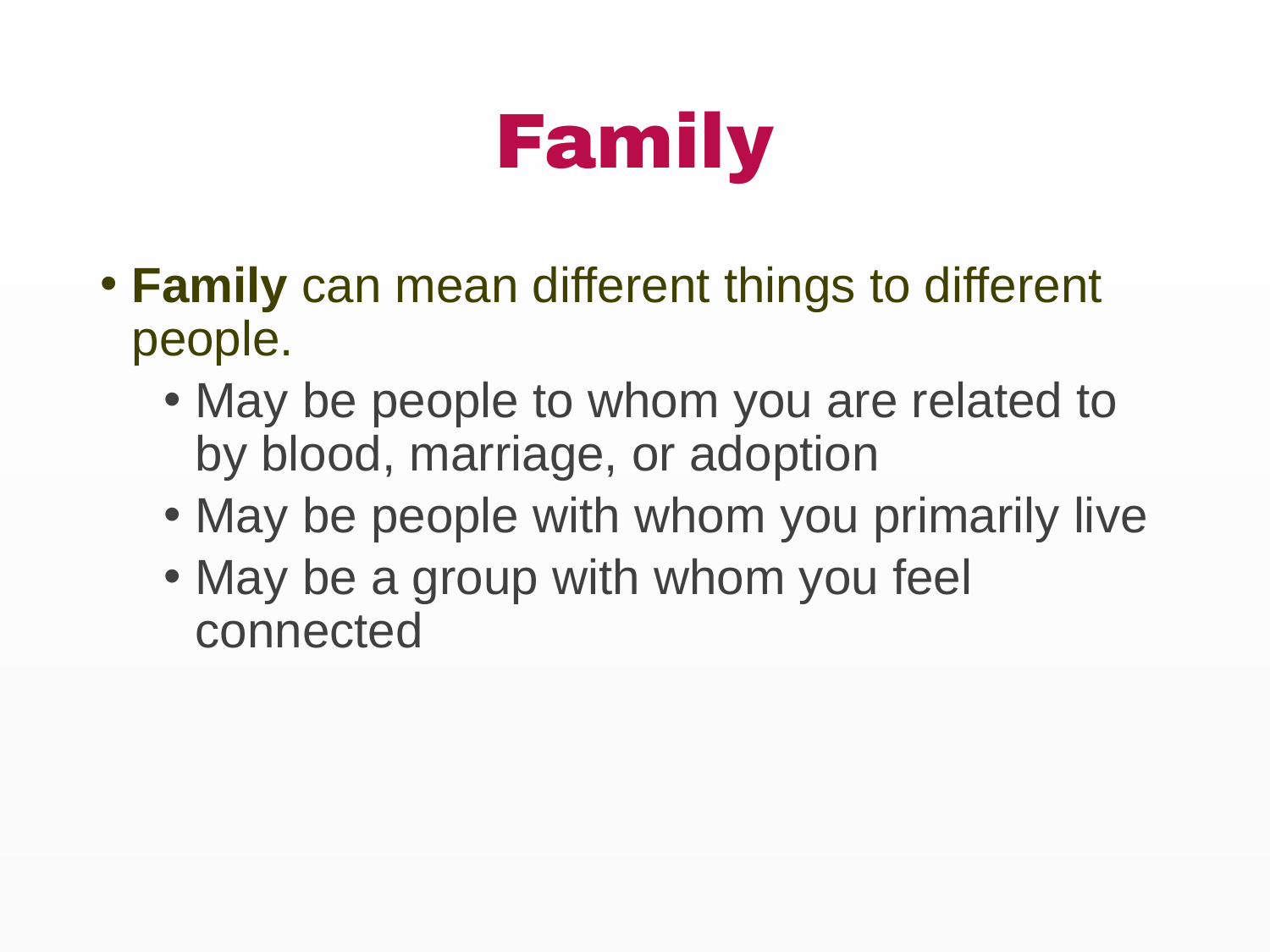

# Family
Family can mean different things to different people.
May be people to whom you are related to by blood, marriage, or adoption
May be people with whom you primarily live
May be a group with whom you feel connected